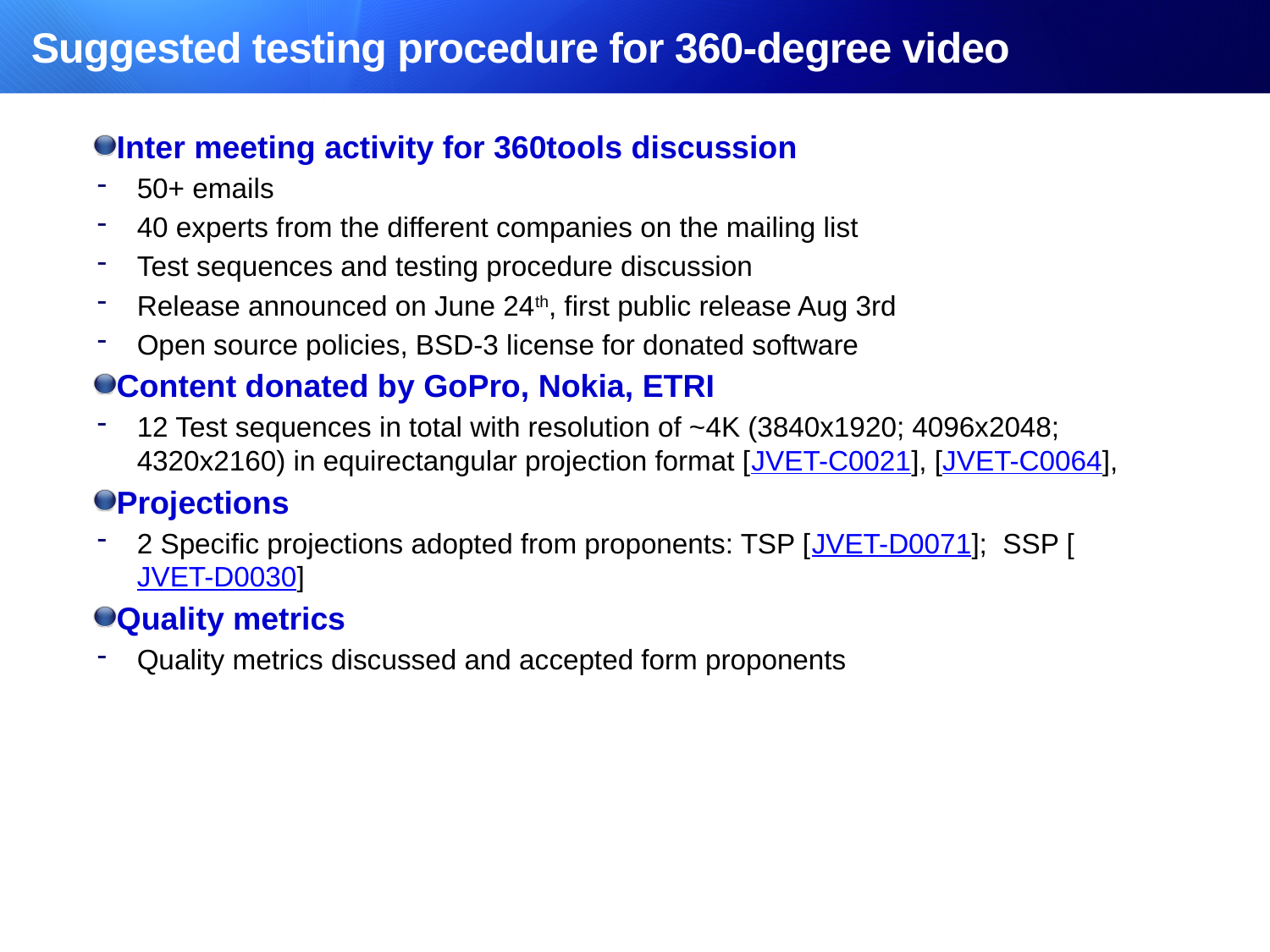

# Suggested testing procedure for 360-degree video
Inter meeting activity for 360tools discussion
50+ emails
40 experts from the different companies on the mailing list
Test sequences and testing procedure discussion
Release announced on June 24th, first public release Aug 3rd
Open source policies, BSD-3 license for donated software
Content donated by GoPro, Nokia, ETRI
12 Test sequences in total with resolution of ~4K (3840x1920; 4096x2048; 4320x2160) in equirectangular projection format [JVET-C0021], [JVET-C0064],
Projections
2 Specific projections adopted from proponents: TSP [JVET-D0071];  SSP [JVET-D0030]
Quality metrics
Quality metrics discussed and accepted form proponents